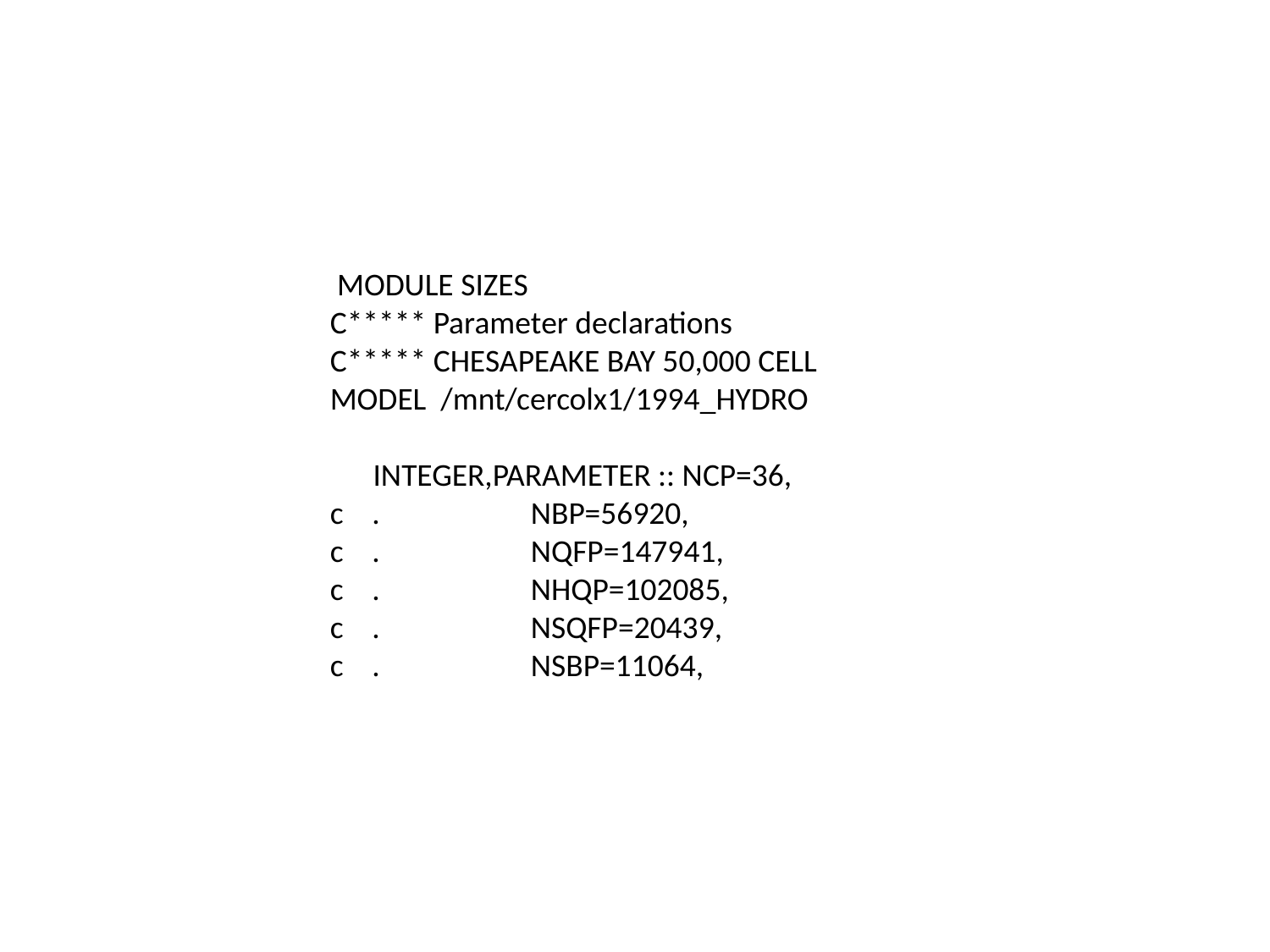

MODULE SIZES
C***** Parameter declarations
C***** CHESAPEAKE BAY 50,000 CELL MODEL  /mnt/cercolx1/1994_HYDRO

      INTEGER,PARAMETER :: NCP=36,
c    .                     NBP=56920,
c    .                     NQFP=147941,
c    .                     NHQP=102085,
c    .                     NSQFP=20439,
c    .                     NSBP=11064,